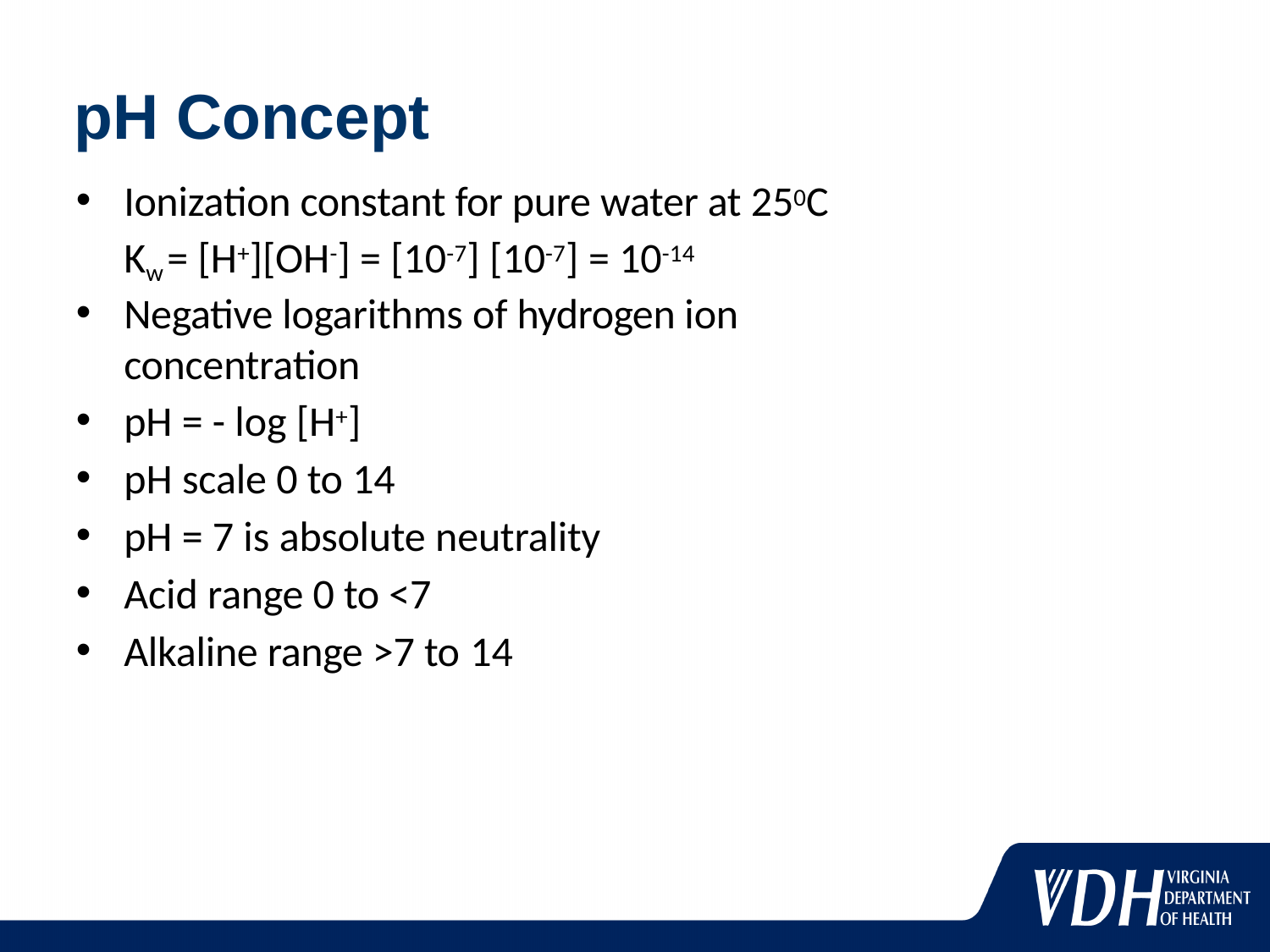

# pH Concept
Ionization constant for pure water at 250C  Kw = [H+][OH-] = [10-7] [10-7] = 10-14
Negative logarithms of hydrogen ion  concentration
pH = - log [H+]
pH scale 0 to 14
pH = 7 is absolute neutrality
Acid range 0 to <7
Alkaline range >7 to 14